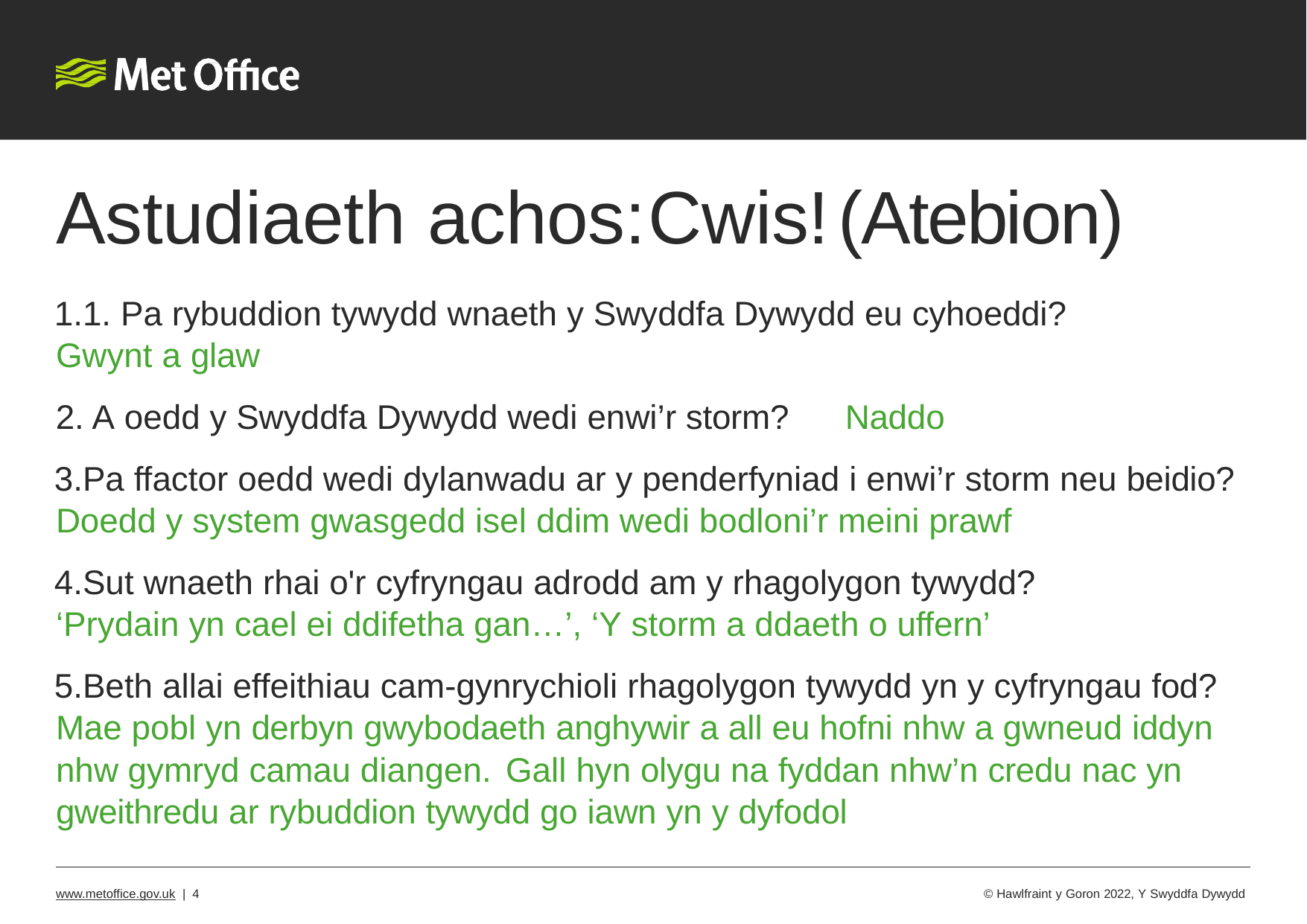

# Astudiaeth	achos:	Cwis!	(Atebion)
1. Pa rybuddion tywydd wnaeth y Swyddfa Dywydd eu cyhoeddi? Gwynt a glaw
A oedd y Swyddfa Dywydd wedi enwi’r storm?	Naddo
Pa ffactor oedd wedi dylanwadu ar y penderfyniad i enwi’r storm neu beidio? Doedd y system gwasgedd isel ddim wedi bodloni’r meini prawf
Sut wnaeth rhai o'r cyfryngau adrodd am y rhagolygon tywydd? ‘Prydain yn cael ei ddifetha gan…’, ‘Y storm a ddaeth o uffern’
Beth allai effeithiau cam-gynrychioli rhagolygon tywydd yn y cyfryngau fod? Mae pobl yn derbyn gwybodaeth anghywir a all eu hofni nhw a gwneud iddyn nhw gymryd camau diangen. Gall hyn olygu na fyddan nhw’n credu nac yn gweithredu ar rybuddion tywydd go iawn yn y dyfodol
www.metoffice.gov.uk | 4
© Hawlfraint y Goron 2022, Y Swyddfa Dywydd